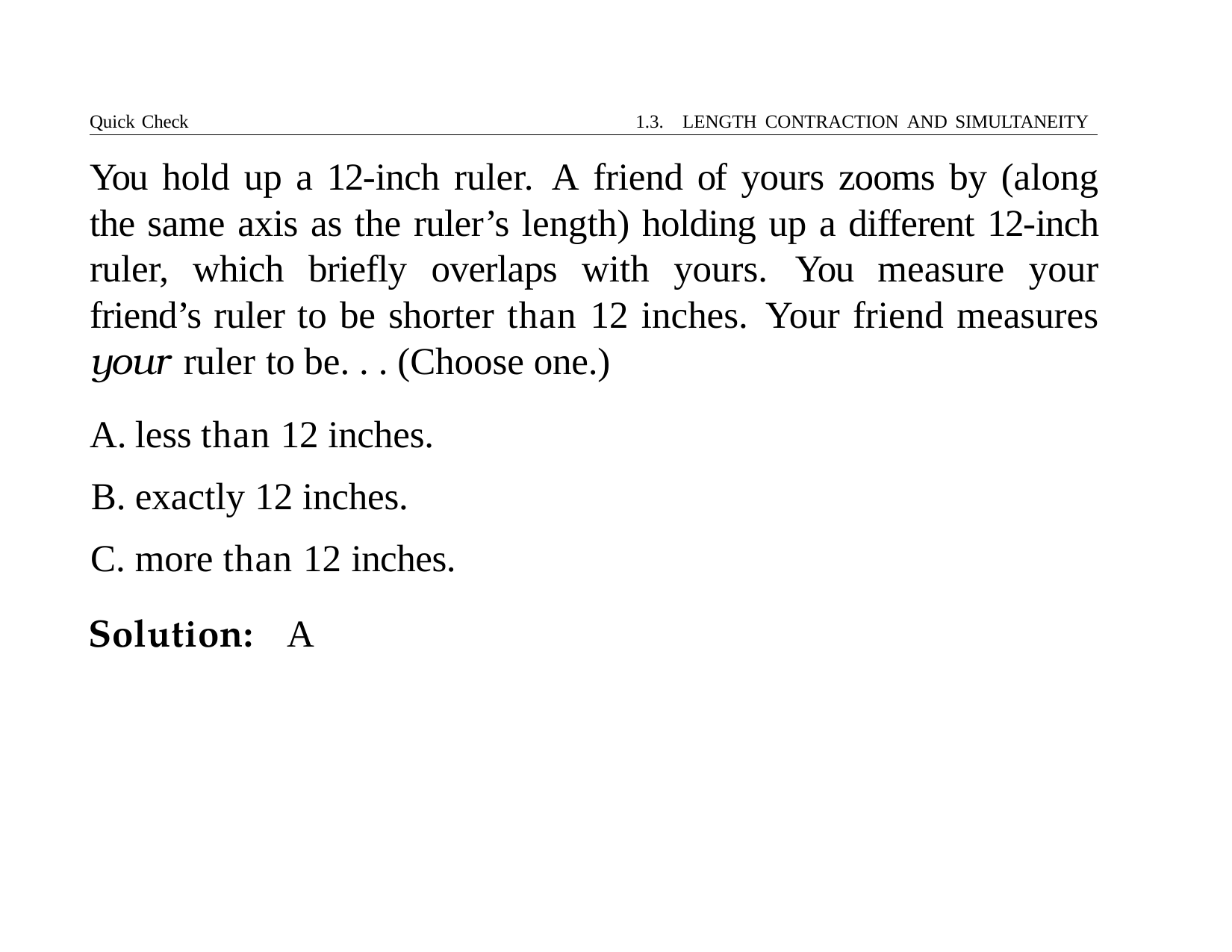

Quick Check	1.3.  LENGTH CONTRACTION AND SIMULTANEITY

# You hold up a 12-inch ruler. A friend of yours zooms by (along the same axis as the ruler’s length) holding up a different 12-inch ruler, which briefly overlaps with yours. You measure your friend’s ruler to be shorter than 12 inches. Your friend measures your ruler to be. . . (Choose one.)
less than 12 inches.
exactly 12 inches.
more than 12 inches.
Solution:	A